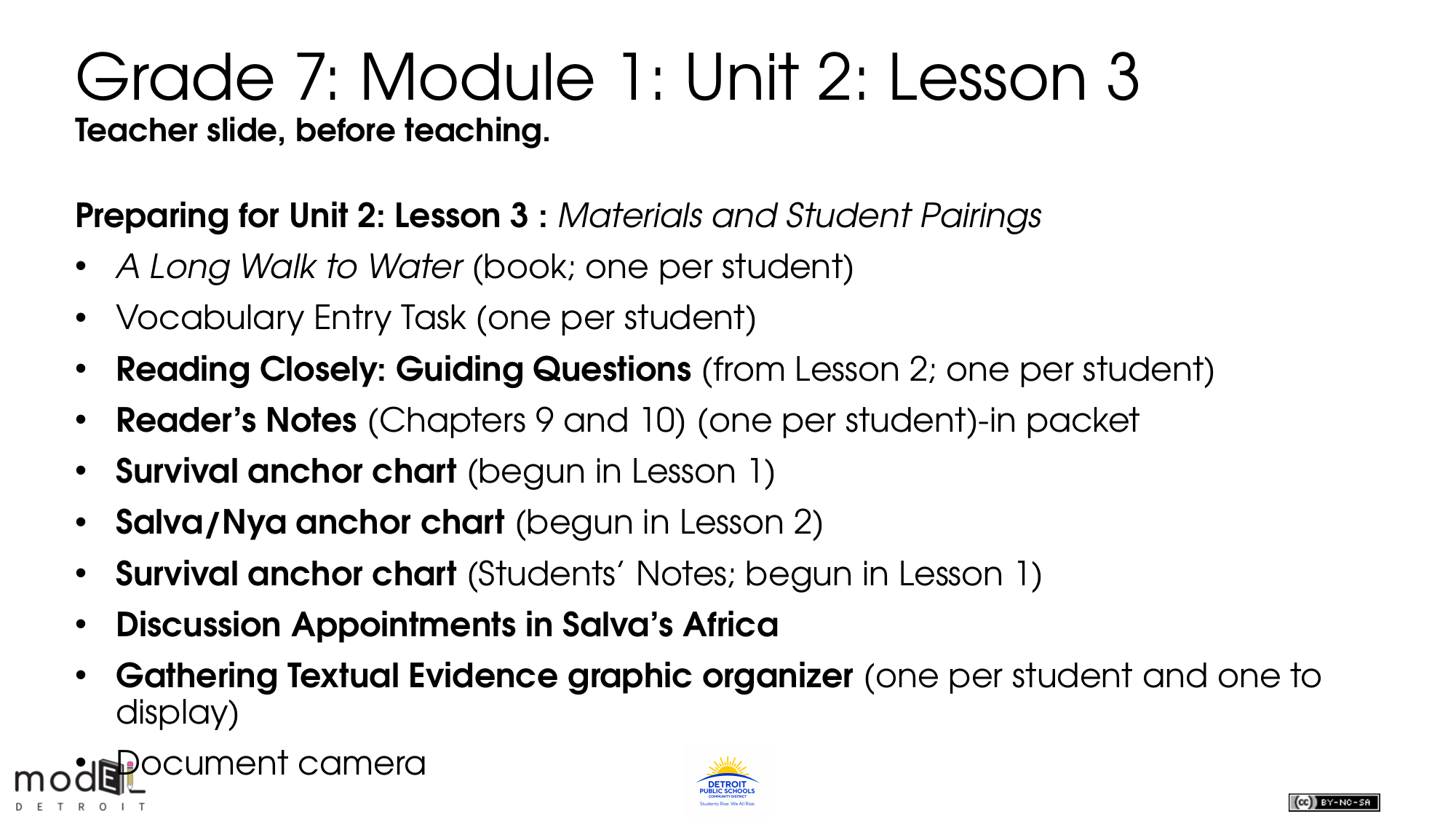

Grade 7: Module 1: Unit 2: Lesson 3
Teacher slide, before teaching.
Preparing for Unit 2: Lesson 3 : Materials and Student Pairings
A Long Walk to Water (book; one per student)
Vocabulary Entry Task (one per student)
Reading Closely: Guiding Questions (from Lesson 2; one per student)
Reader’s Notes (Chapters 9 and 10) (one per student)-in packet
Survival anchor chart (begun in Lesson 1)
Salva/Nya anchor chart (begun in Lesson 2)
Survival anchor chart (Students’ Notes; begun in Lesson 1)
Discussion Appointments in Salva’s Africa
Gathering Textual Evidence graphic organizer (one per student and one to display)
Document camera